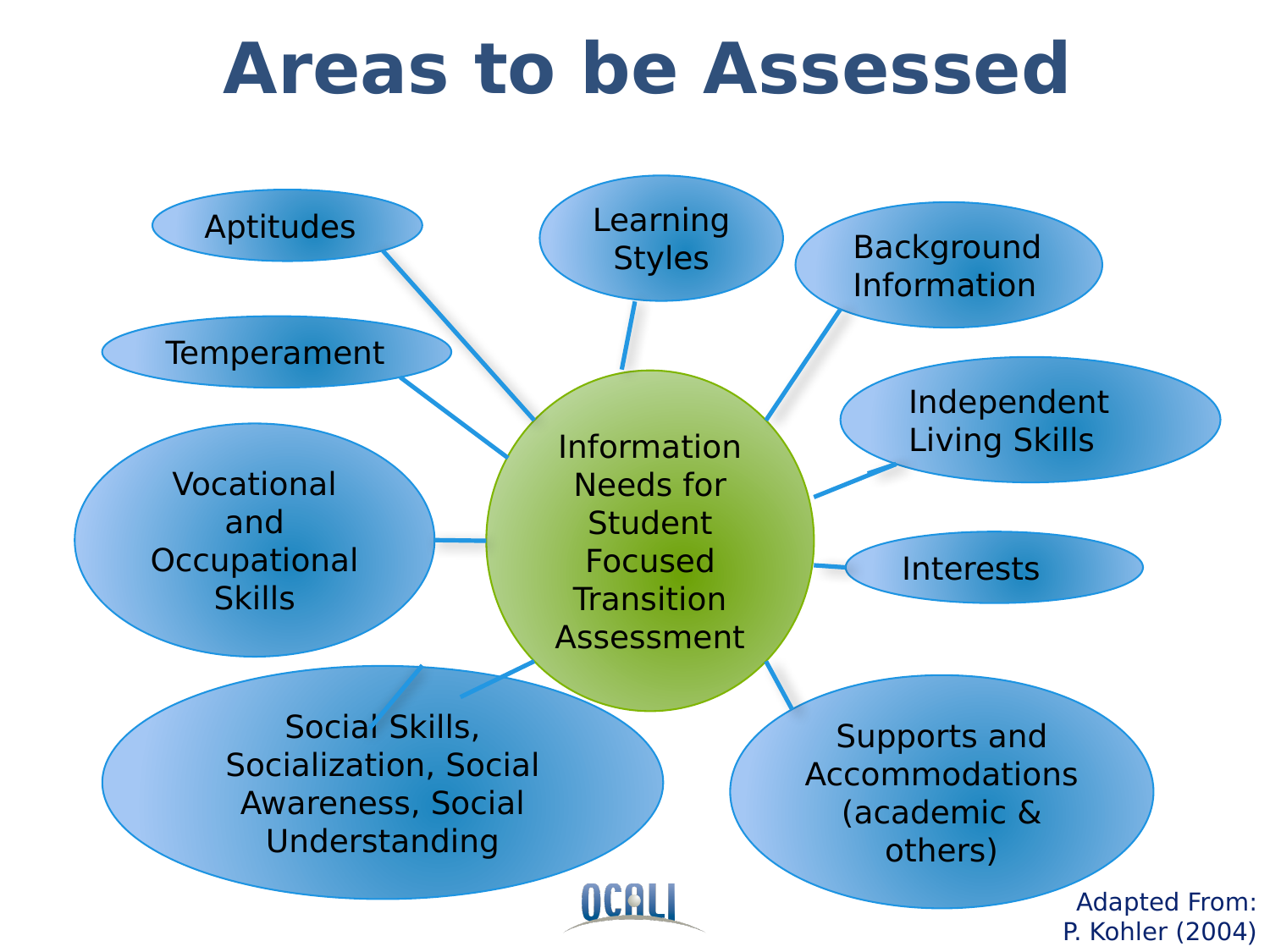

Areas to be Assessed

Learning Styles
Aptitudes
Background Information
Independent Living Skills
Information Needs for Student Focused Transition Assessment
Interests
Supports and Accommodations (academic & others)
Temperament
Vocational and Occupational Skills
Social Skills, Socialization, Social Awareness, Social Understanding
Adapted From:
 P. Kohler (2004)